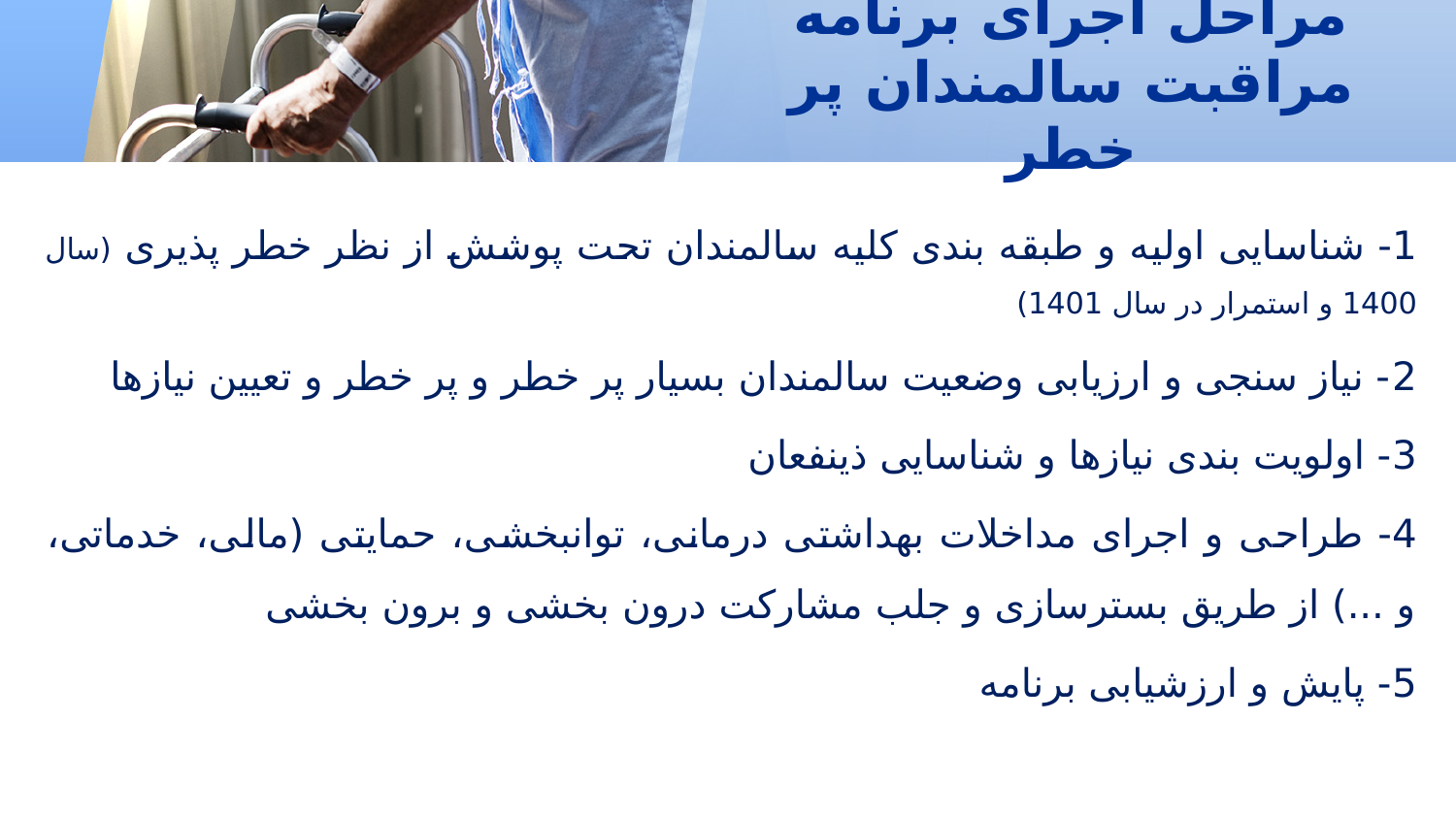

# مراحل اجرای برنامه مراقبت سالمندان پر خطر
1- شناسایی اولیه و طبقه بندی کلیه سالمندان تحت پوشش از نظر خطر پذیری (سال 1400 و استمرار در سال 1401)
2- نیاز سنجی و ارزیابی وضعیت سالمندان بسیار پر خطر و پر خطر و تعیین نیازها
3- اولویت بندی نیازها و شناسایی ذینفعان
4- طراحی و اجرای مداخلات بهداشتی درمانی، توانبخشی، حمایتی (مالی، خدماتی، و ...) از طریق بسترسازی و جلب مشارکت درون بخشی و برون بخشی
5- پایش و ارزشیابی برنامه